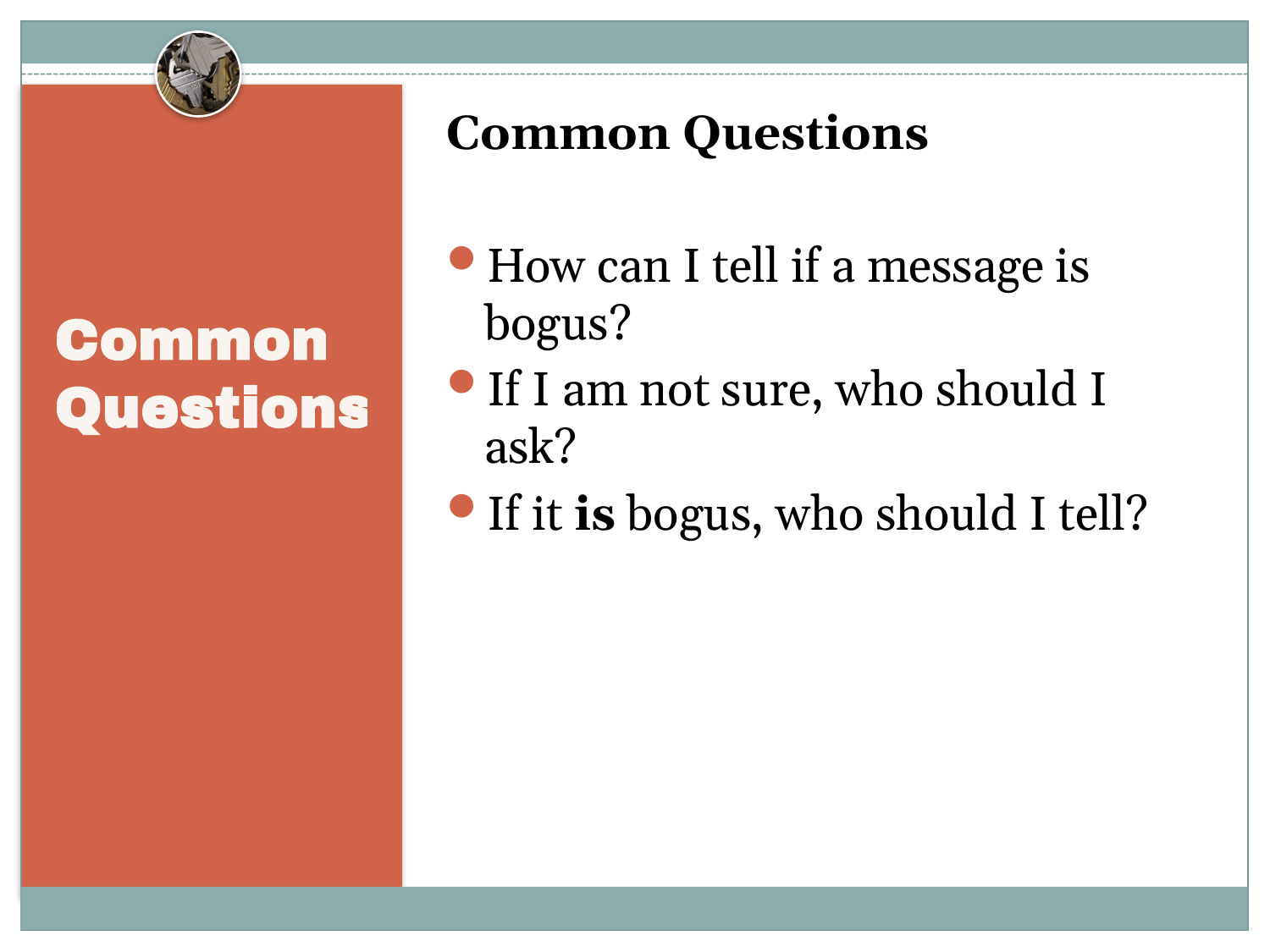

Common Questions

How can I tell if a message is bogus?
If I am not sure, who should I ask?
If it is bogus, who should I tell?
# Common Questions